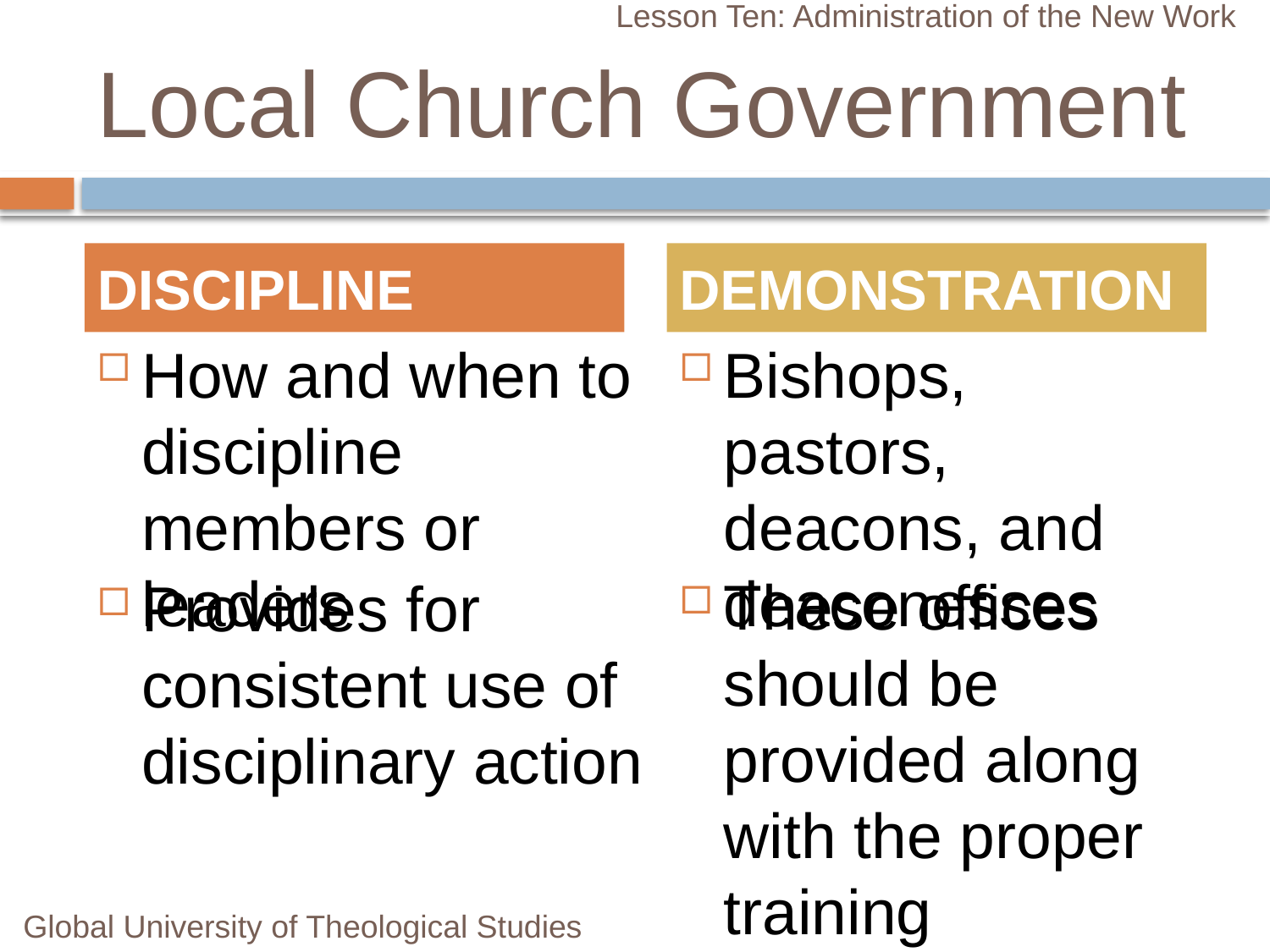

Lesson Ten: Administration of the New Work
# Local Church Government
DISCIPLINE
DEMONSTRATION
How and when to discipline members or leaders
Bishops, pastors, deacons, and deaconesses
These offices should be provided along with the proper training
Provides for consistent use of disciplinary action
Global University of Theological Studies